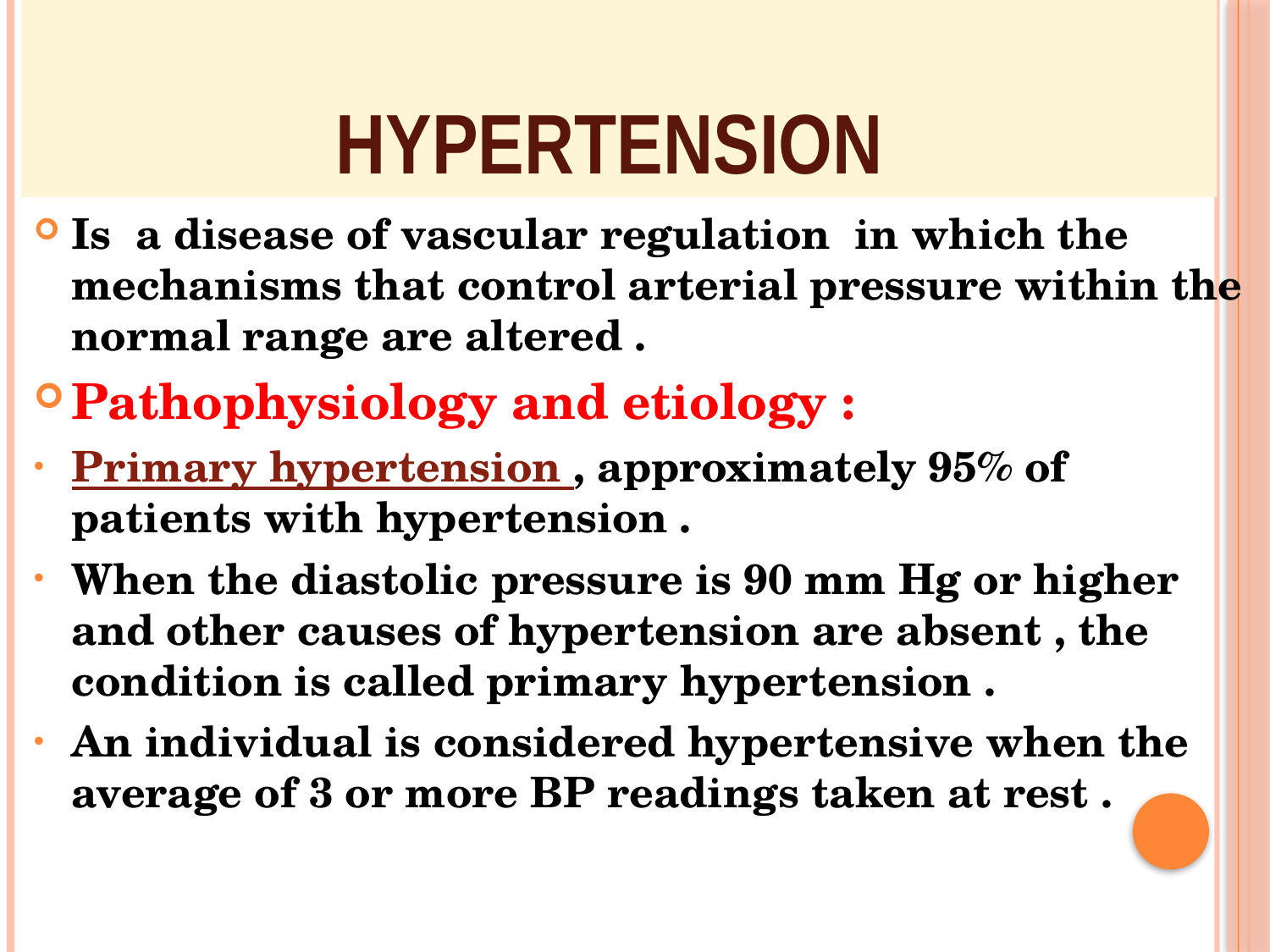

# Hypertension
Is  a disease of vascular regulation  in which the mechanisms that control arterial pressure within the normal range are altered .
Pathophysiology and etiology :
Primary hypertension , approximately 95% of patients with hypertension .
When the diastolic pressure is 90 mm Hg or higher and other causes of hypertension are absent , the condition is called primary hypertension .
An individual is considered hypertensive when the average of 3 or more BP readings taken at rest .